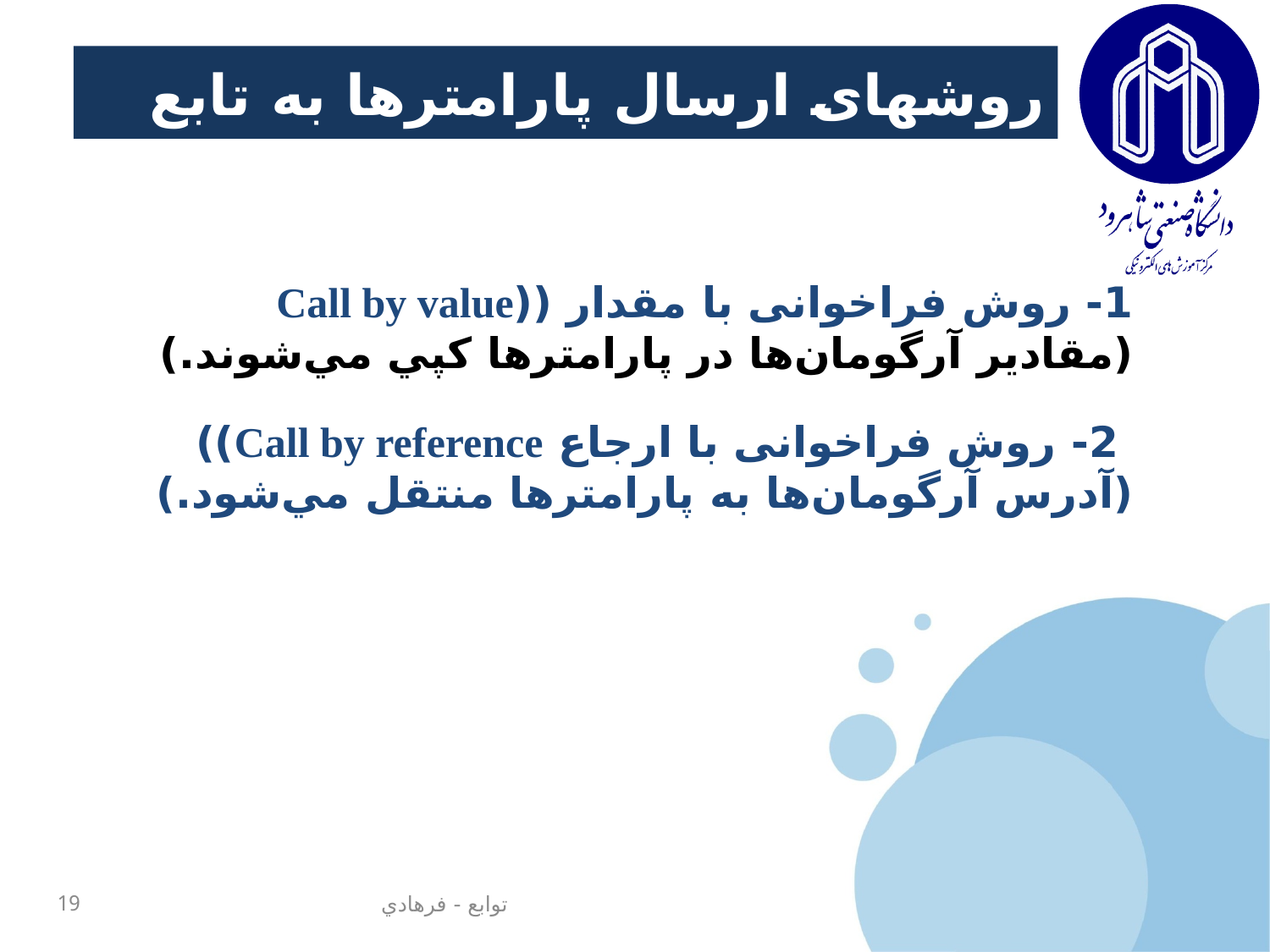

# روشهای ارسال پارامترها به تابع
1- روش فراخوانی با مقدار ((Call by value
(مقادير آرگومان‌ها در پارامترها کپي مي‌شوند.)

 2- روش فراخوانی با ارجاع Call by reference))
(آدرس آرگومان‌ها به پارامترها منتقل مي‌شود.)
19
توابع - فرهادي